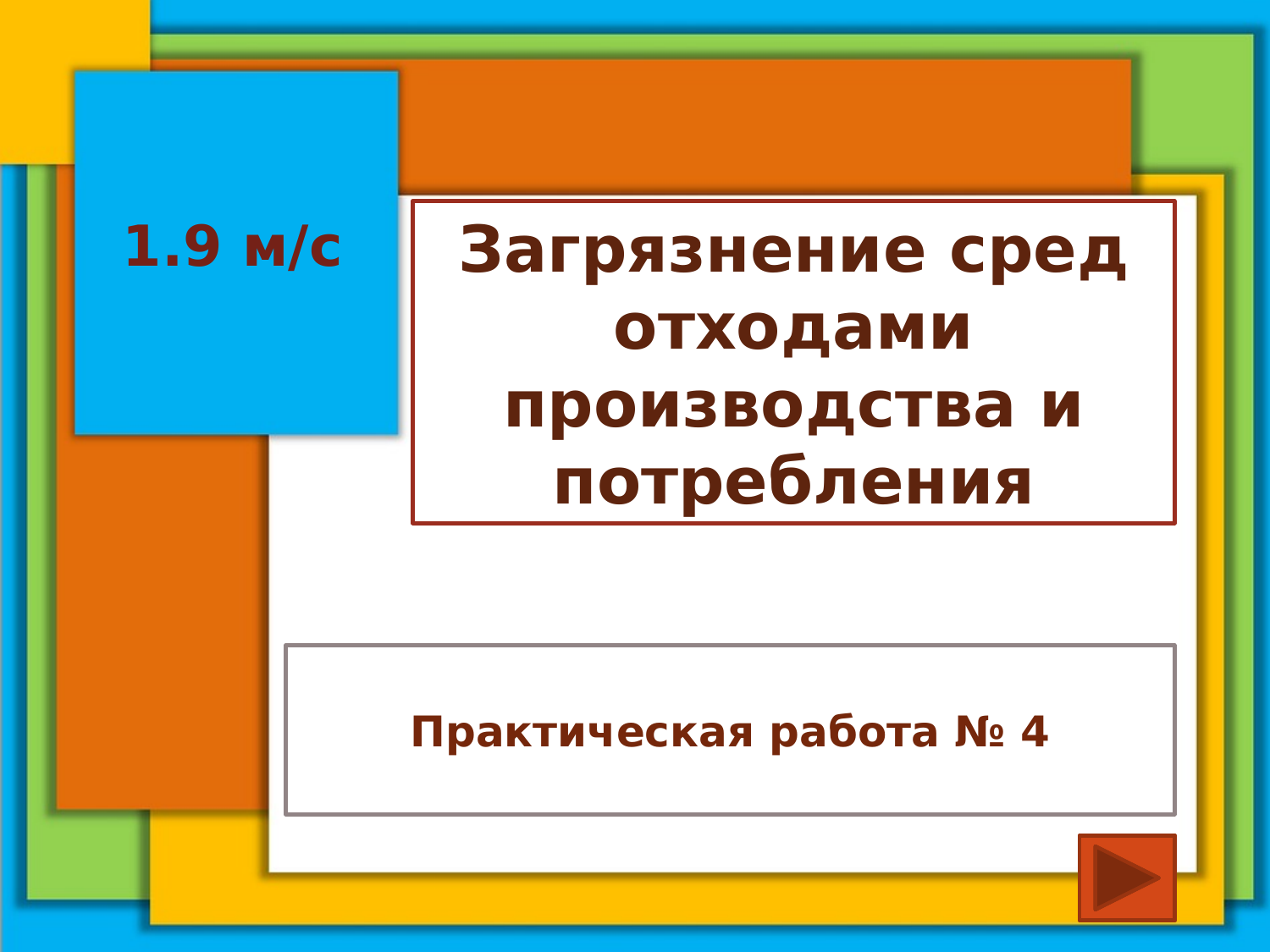

1.9 м/с
# Загрязнение сред отходами производства и потребления
Практическая работа № 4